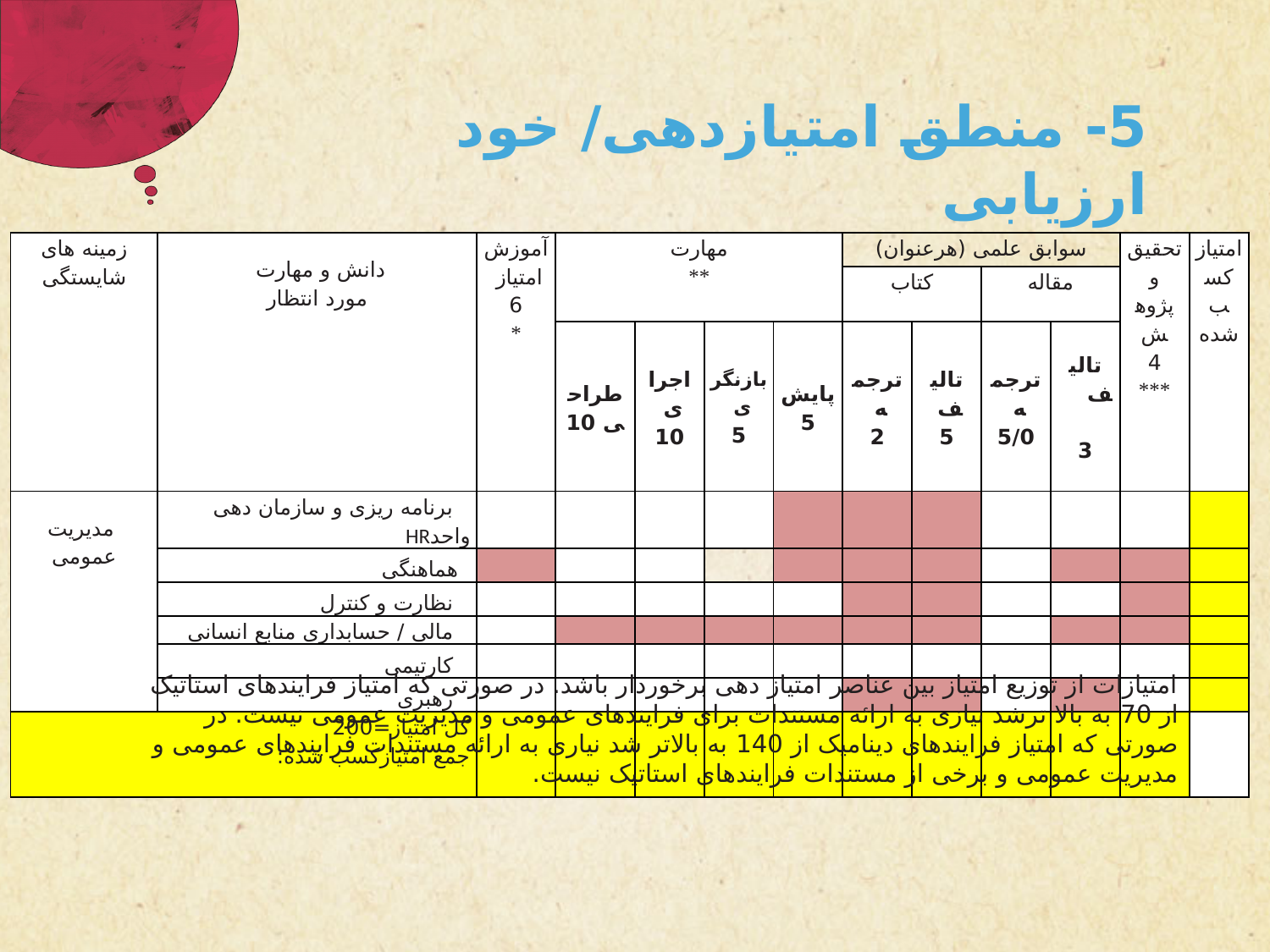

5- منطق امتیازدهی/ خود ارزیابی
| زمینه های شایستگی | دانش و مهارت مورد انتظار | آموزش امتیاز 6 \* | مهارت \*\* |  |  |  | سوابق علمی (هرعنوان) |  |  |  | تحقیق و پژوهش 4 \*\*\* | امتیاز کسب شده |
| --- | --- | --- | --- | --- | --- | --- | --- | --- | --- | --- | --- | --- |
|  |  |  |  |  |  |  | کتاب |  | مقاله |  |  |  |
|  |  |  | طراحی 10 | اجرای 10 | بازنگری 5 | پایش 5 | ترجمه 2 | تالیف 5 | ترجمه 5/0 | تالیف 3 |  |  |
| مدیریت عمومی | برنامه ریزی و سازمان دهی واحدHR |  |  |  |  |  |  |  |  |  |  |  |
|  | هماهنگی |  |  |  |  |  |  |  |  |  |  |  |
|  | نظارت و کنترل |  |  |  |  |  |  |  |  |  |  |  |
|  | مالی / حسابداری منابع انسانی |  |  |  |  |  |  |  |  |  |  |  |
|  | کارتیمی |  |  |  |  |  |  |  |  |  |  |  |
|  | رهبری |  |  |  |  |  |  |  |  |  |  |  |
| کل امتیاز=200 جمع امتیازکسب شده: |  |  |  |  |  |  |  |  |  |  |  |  |
امتیازات از توزیع امتیاز بین عناصر امتیاز دهی برخوردار باشد. در صورتی که امتیاز فرایندهای استاتیک از 70 به بالا ترشد نیازی به ارائه مستندات برای فرایندهای عمومی و مدیریت عمومی نیست. در صورتی که امتیاز فرایندهای دینامیک از 140 به بالاتر شد نیاری به ارائه مستندات فرایندهای عمومی و مدیریت عمومی و برخی از مستندات فرایندهای استاتیک نیست.